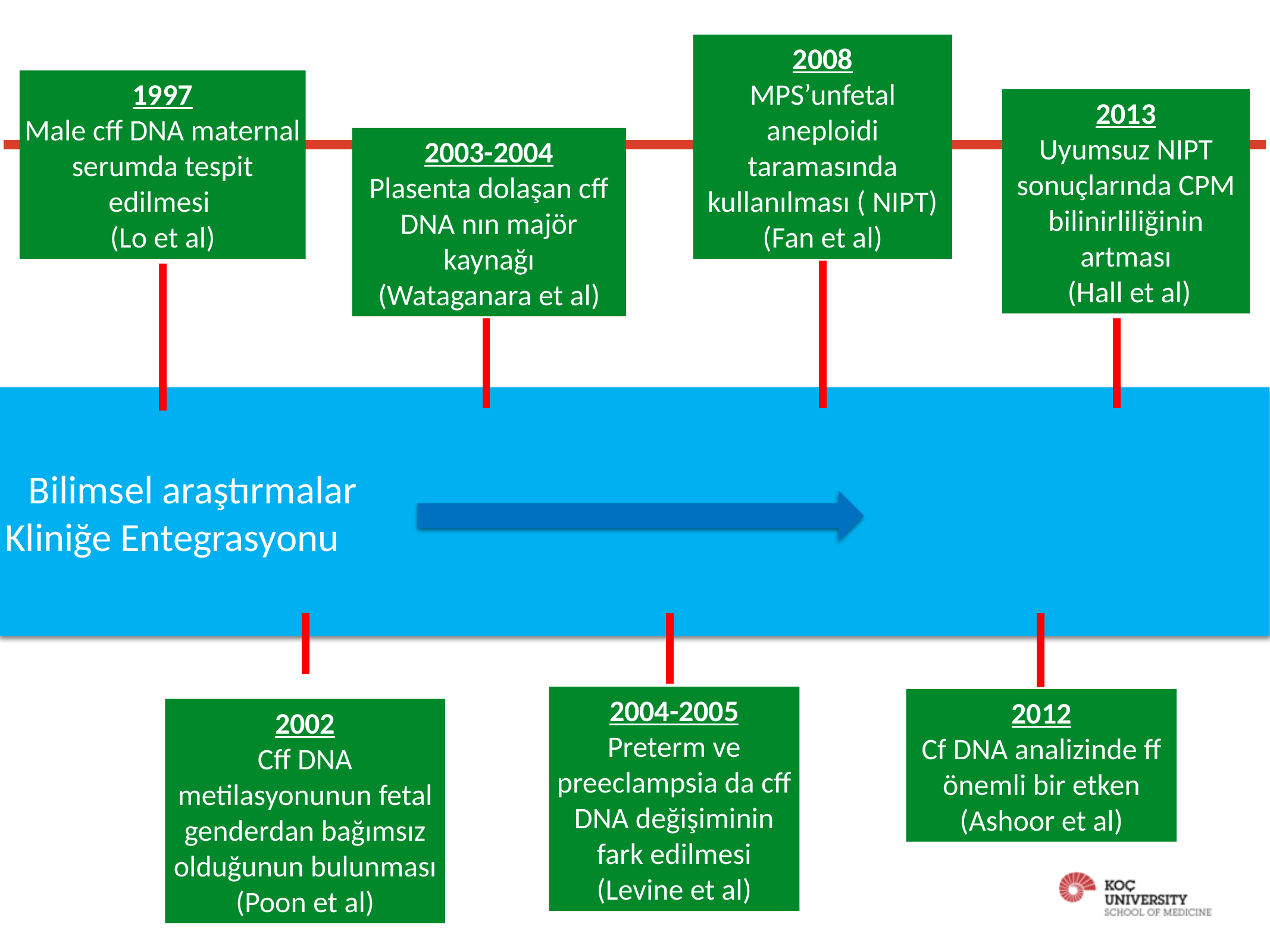

2008
MPS’unfetal aneploidi taramasında kullanılması ( NIPT)
(Fan et al)
1997
Male cff DNA maternal serumda tespit edilmesi
(Lo et al)
2013
Uyumsuz NIPT sonuçlarında CPM bilinirliliğinin artması
 (Hall et al)
2003-2004
Plasenta dolaşan cff DNA nın majör kaynağı
(Wataganara et al)

   Bilimsel araştırmalar										Kliniğe Entegrasyonu

2004-2005
Preterm ve preeclampsia da cff DNA değişiminin fark edilmesi
(Levine et al)
2012
Cf DNA analizinde ff önemli bir etken
(Ashoor et al)
2002
Cff DNA metilasyonunun fetal genderdan bağımsız olduğunun bulunması
(Poon et al)